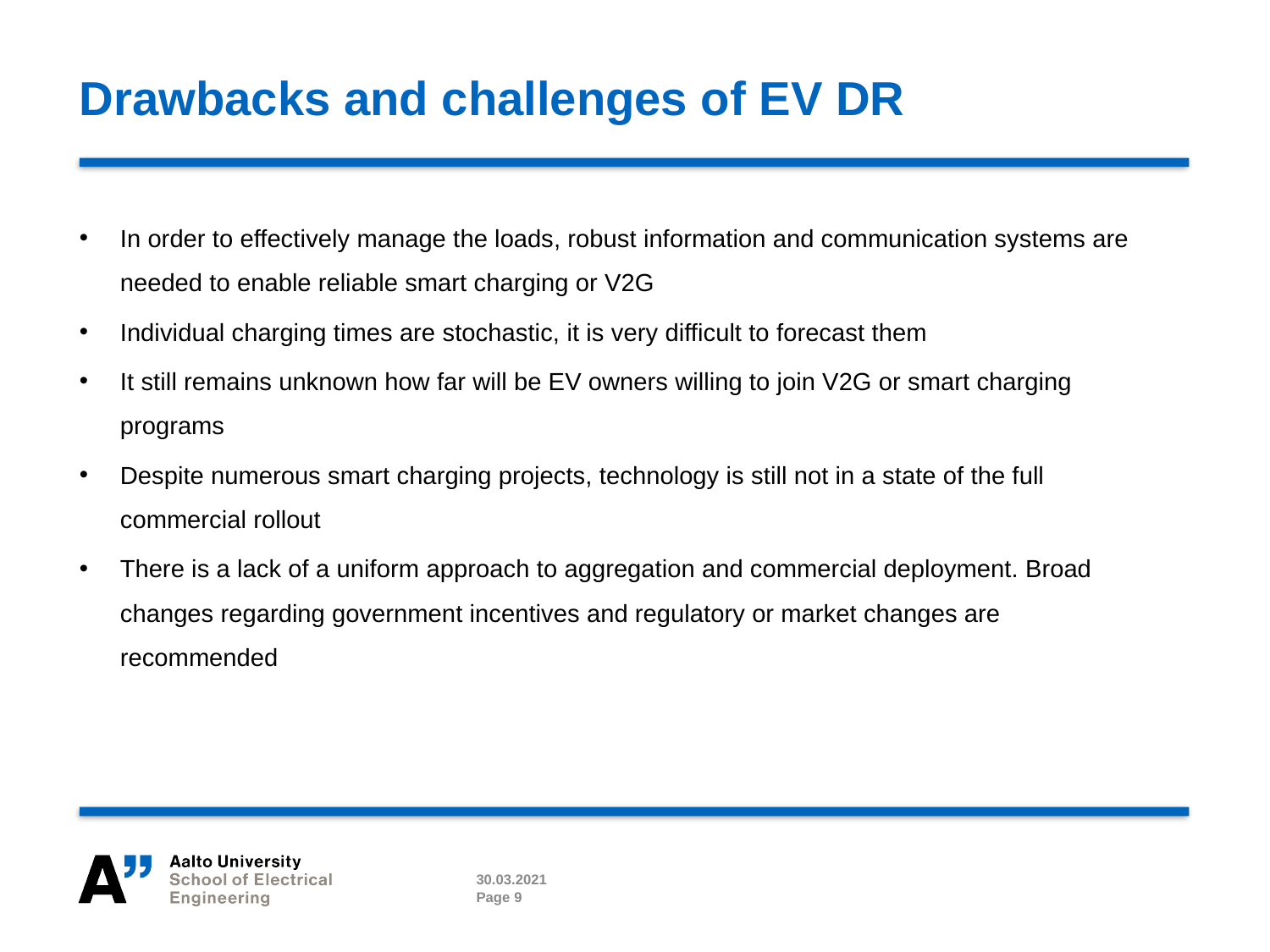

# Drawbacks and challenges of EV DR
In order to effectively manage the loads, robust information and communication systems are needed to enable reliable smart charging or V2G
Individual charging times are stochastic, it is very difficult to forecast them
It still remains unknown how far will be EV owners willing to join V2G or smart charging programs
Despite numerous smart charging projects, technology is still not in a state of the full commercial rollout
There is a lack of a uniform approach to aggregation and commercial deployment. Broad changes regarding government incentives and regulatory or market changes are recommended

30.03.2021
Page 9